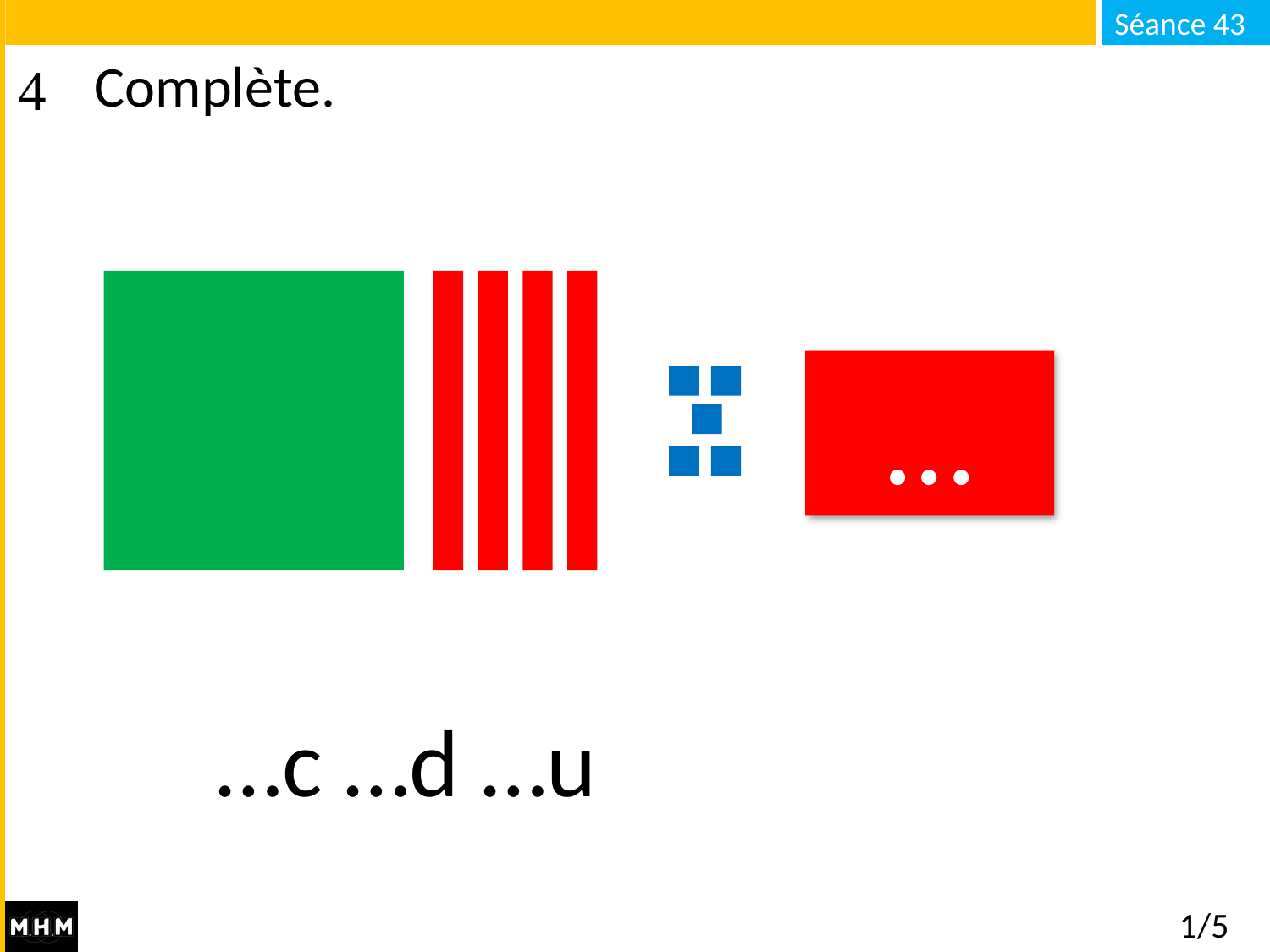

# Complète.

…

…c …d …u
1/5